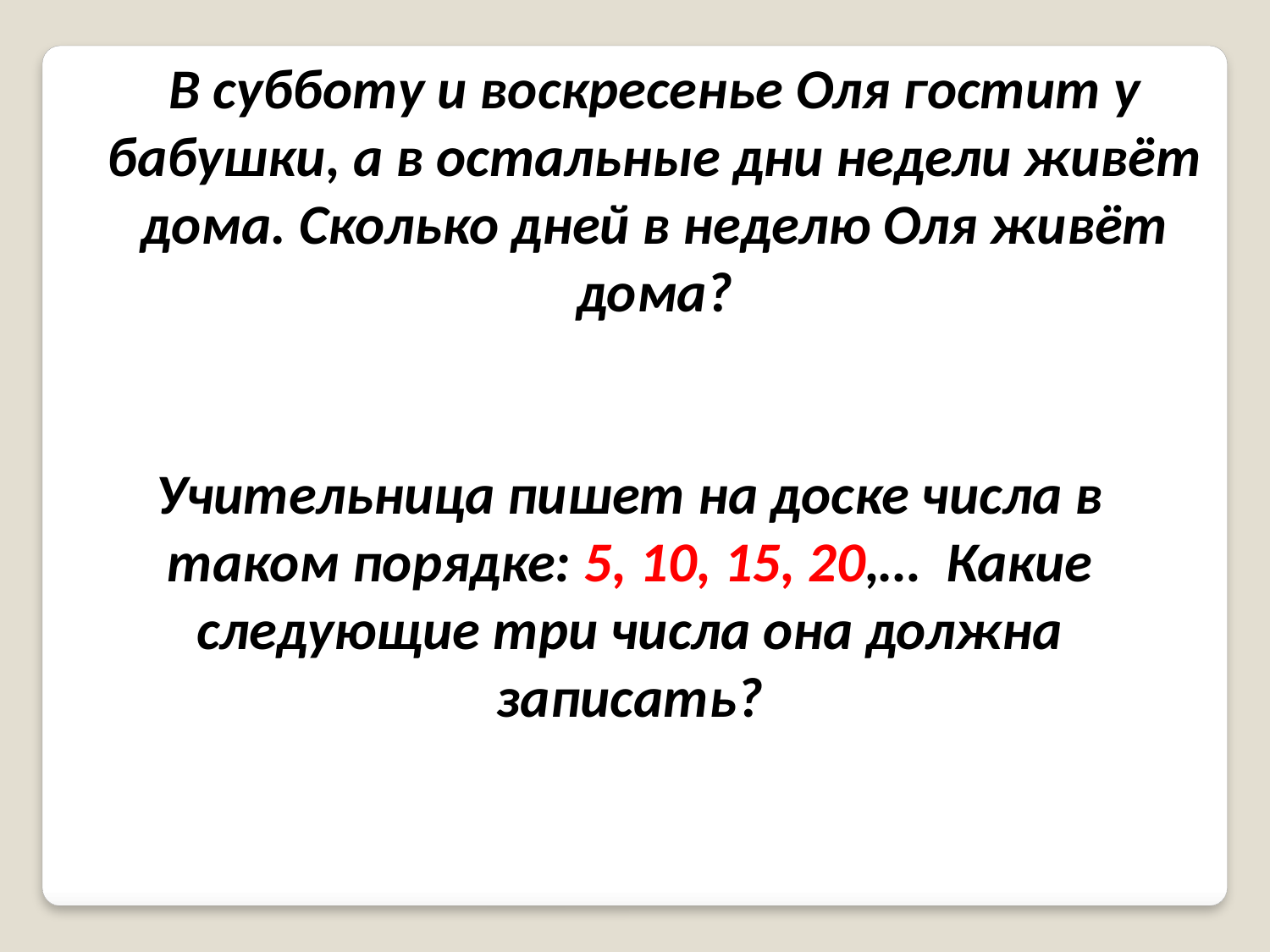

В субботу и воскресенье Оля гостит у бабушки, а в остальные дни недели живёт дома. Сколько дней в неделю Оля живёт дома?

Учительница пишет на доске числа в таком порядке: 5, 10, 15, 20,…  Какие следующие три числа она должна записать?